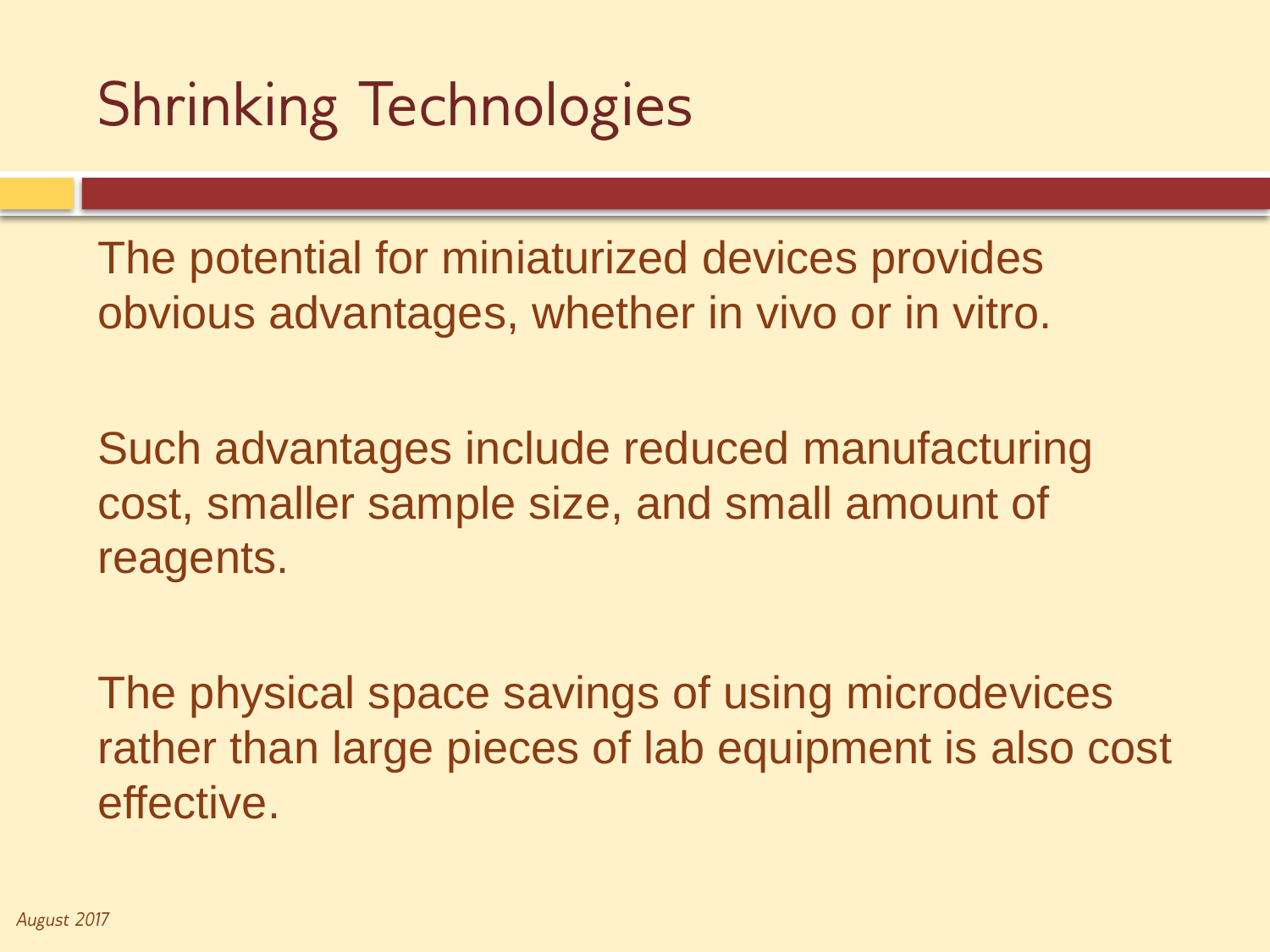

# Shrinking Technologies
The potential for miniaturized devices provides obvious advantages, whether in vivo or in vitro.

Such advantages include reduced manufacturing cost, smaller sample size, and small amount of reagents.

The physical space savings of using microdevices rather than large pieces of lab equipment is also cost effective.